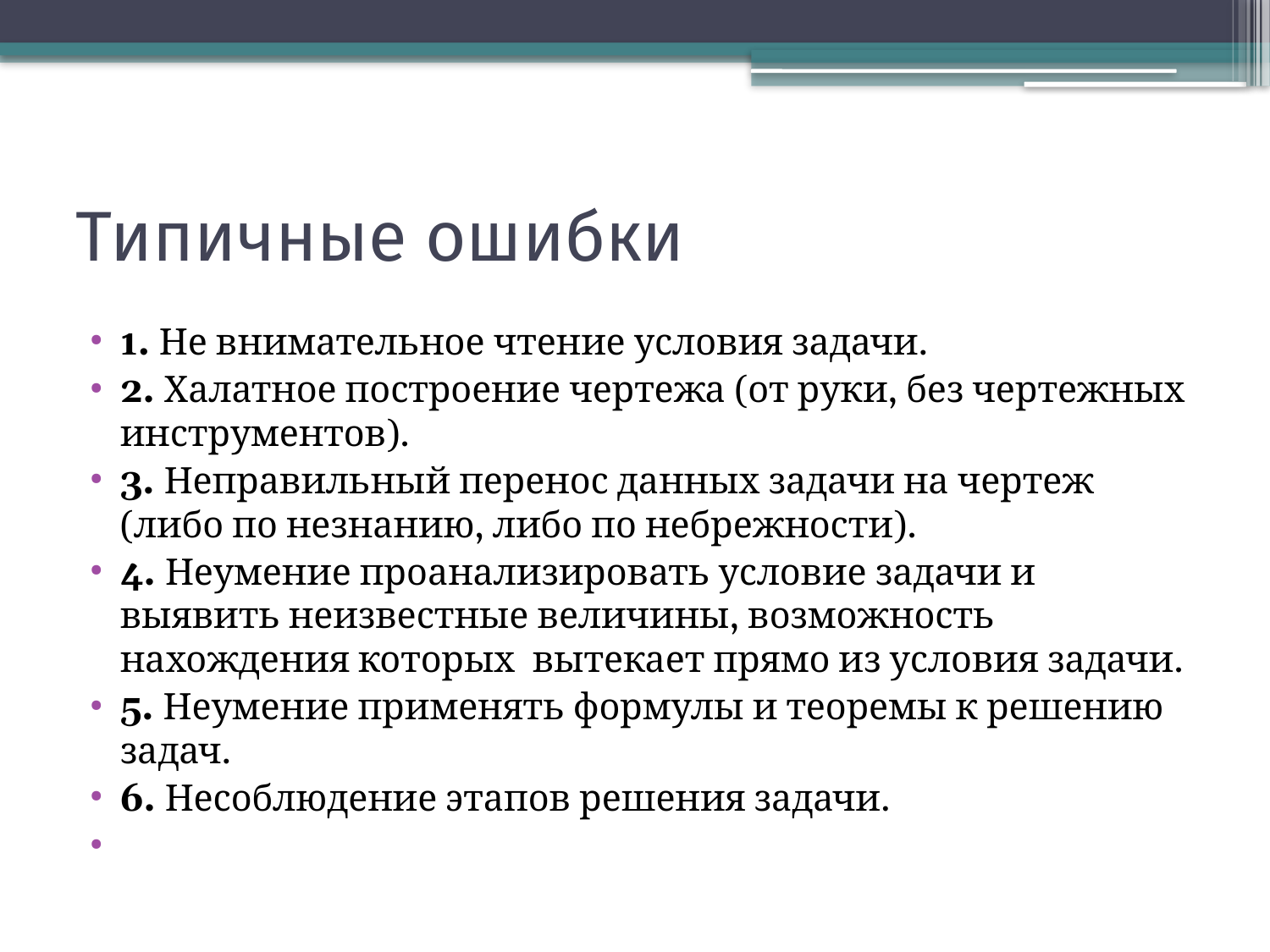

# Типичные ошибки
1. Не внимательное чтение условия задачи.
2. Халатное построение чертежа (от руки, без чертежных инструментов).
3. Неправильный перенос данных задачи на чертеж (либо по незнанию, либо по небрежности).
4. Неумение проанализировать условие задачи и выявить неизвестные величины, возможность нахождения которых  вытекает прямо из условия задачи.
5. Неумение применять формулы и теоремы к решению задач.
6. Несоблюдение этапов решения задачи.